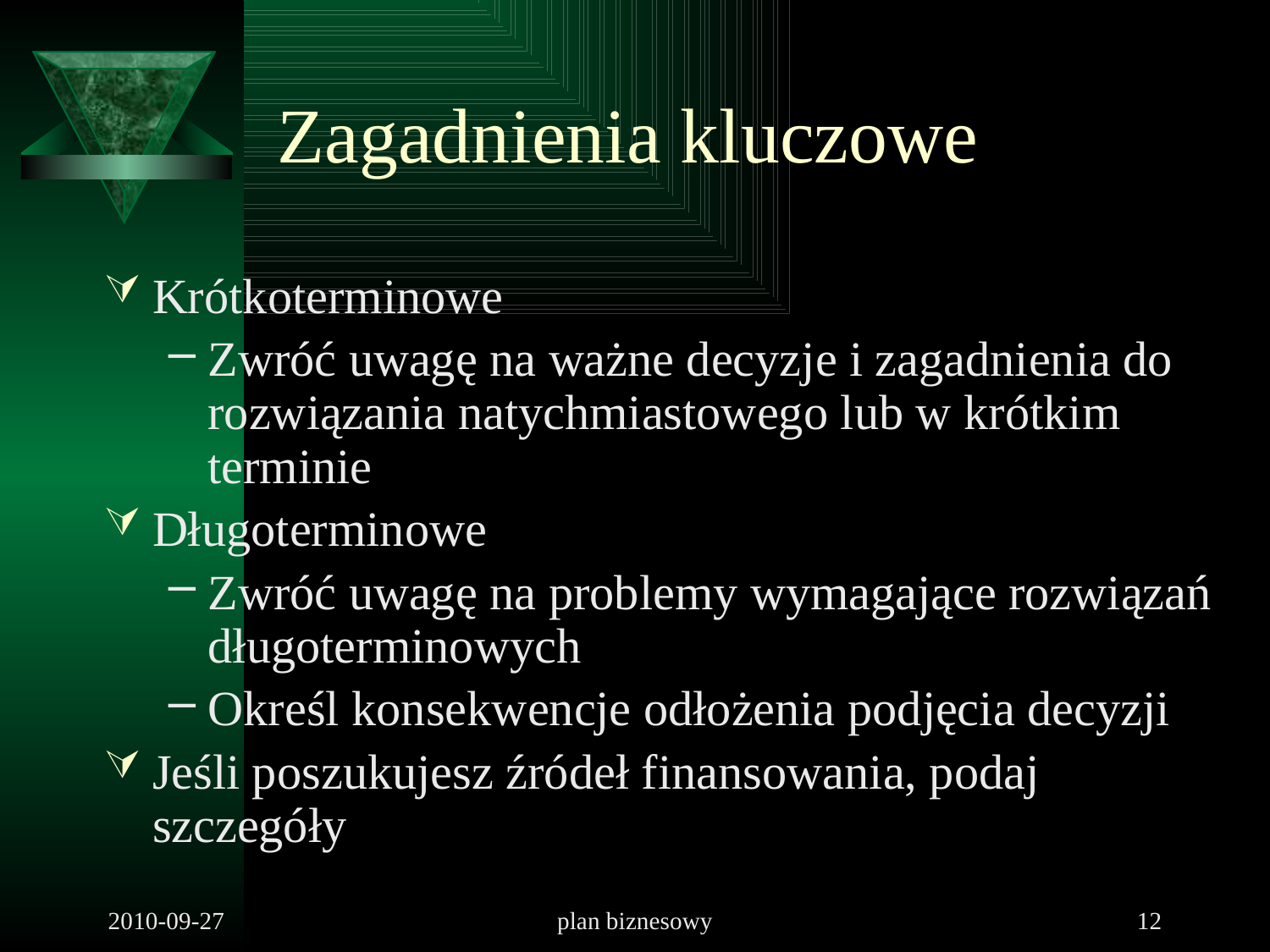

# Zagadnienia kluczowe
Krótkoterminowe
Zwróć uwagę na ważne decyzje i zagadnienia do rozwiązania natychmiastowego lub w krótkim terminie
Długoterminowe
Zwróć uwagę na problemy wymagające rozwiązań długoterminowych
Określ konsekwencje odłożenia podjęcia decyzji
Jeśli poszukujesz źródeł finansowania, podaj szczegóły
2010-09-27
plan biznesowy
12